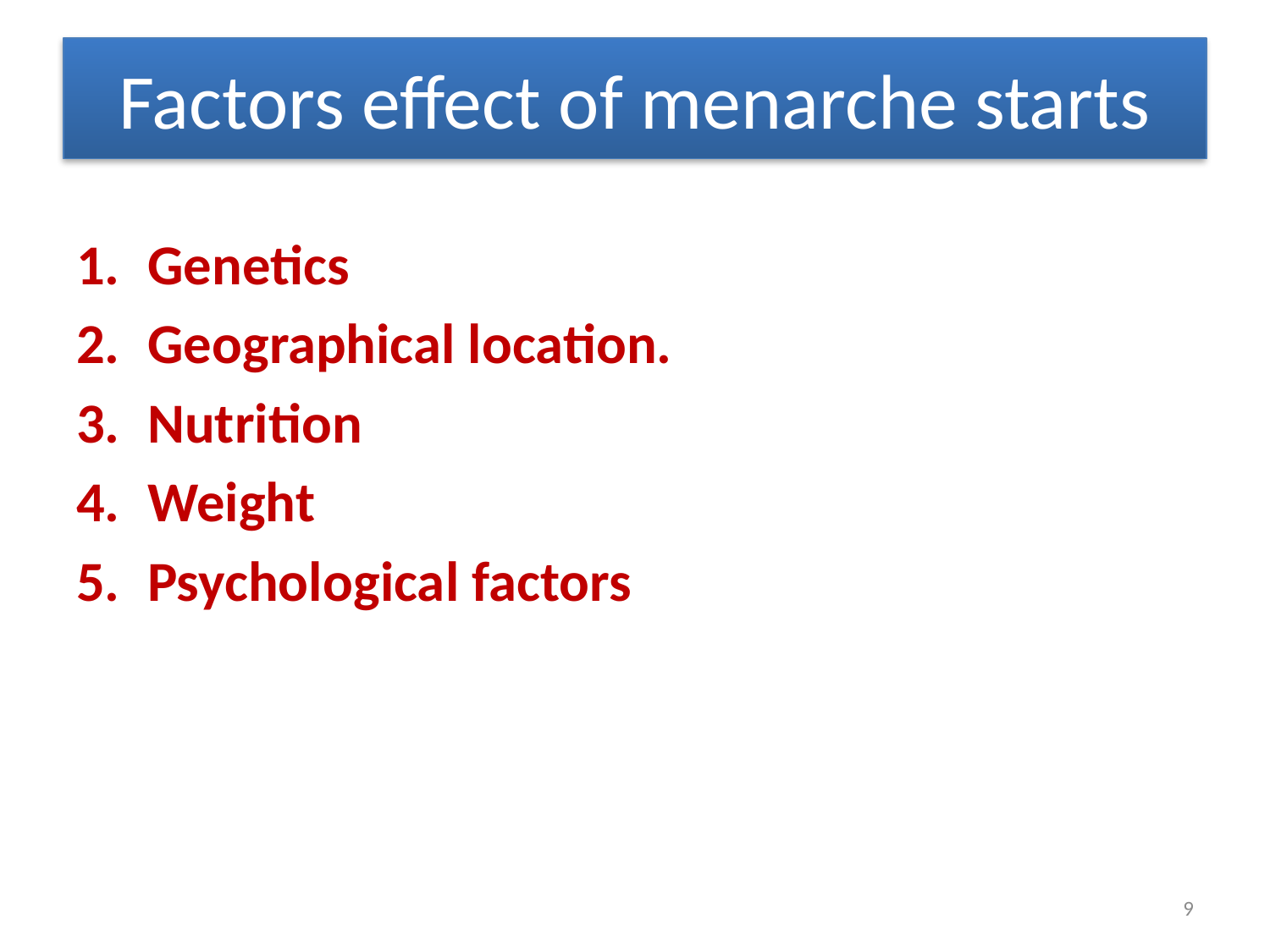

# Factors effect of menarche starts
Genetics
Geographical location.
Nutrition
Weight
Psychological factors
9